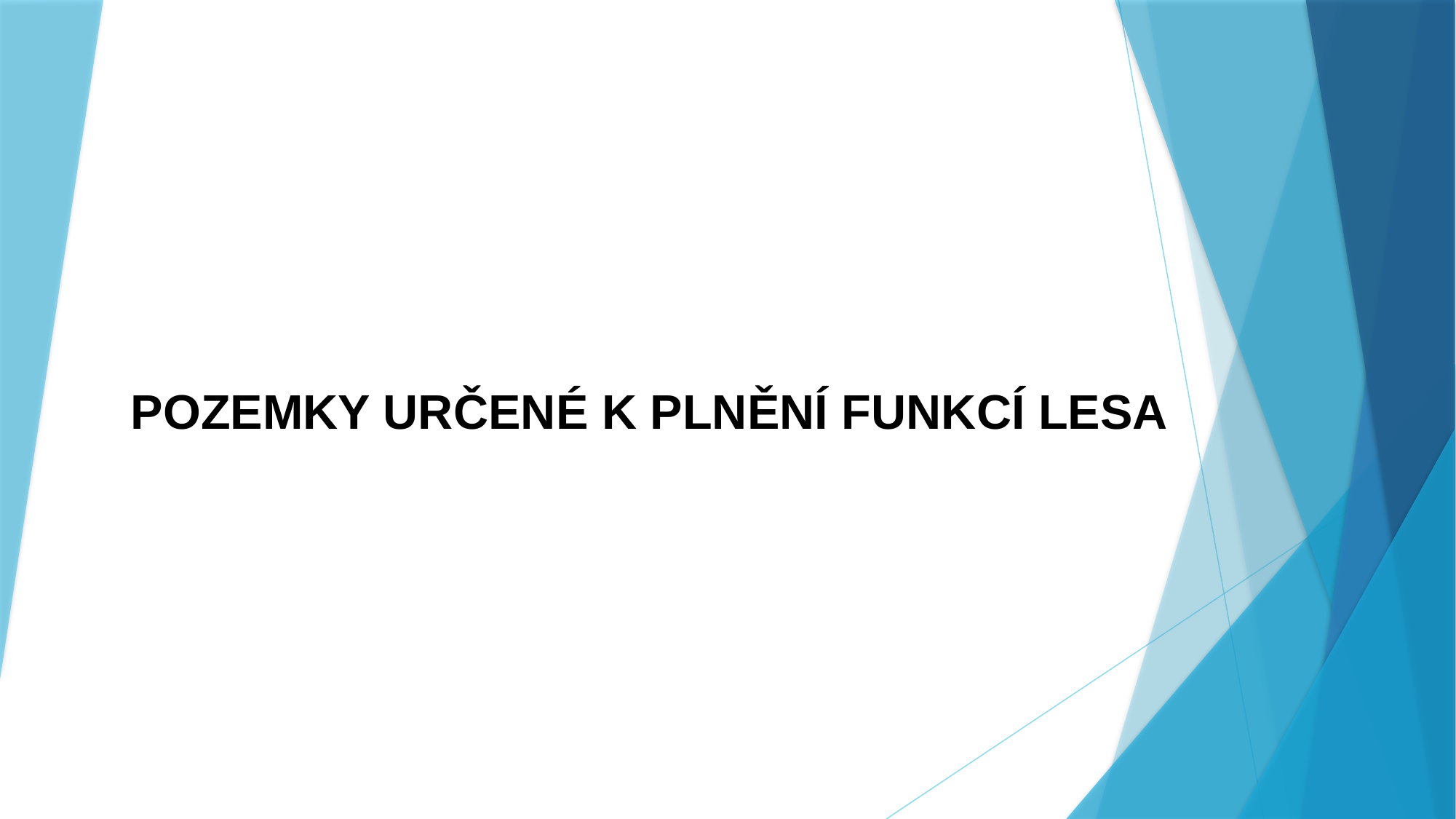

# POZEMKY URČENÉ K PLNĚNÍ FUNKCÍ LESA